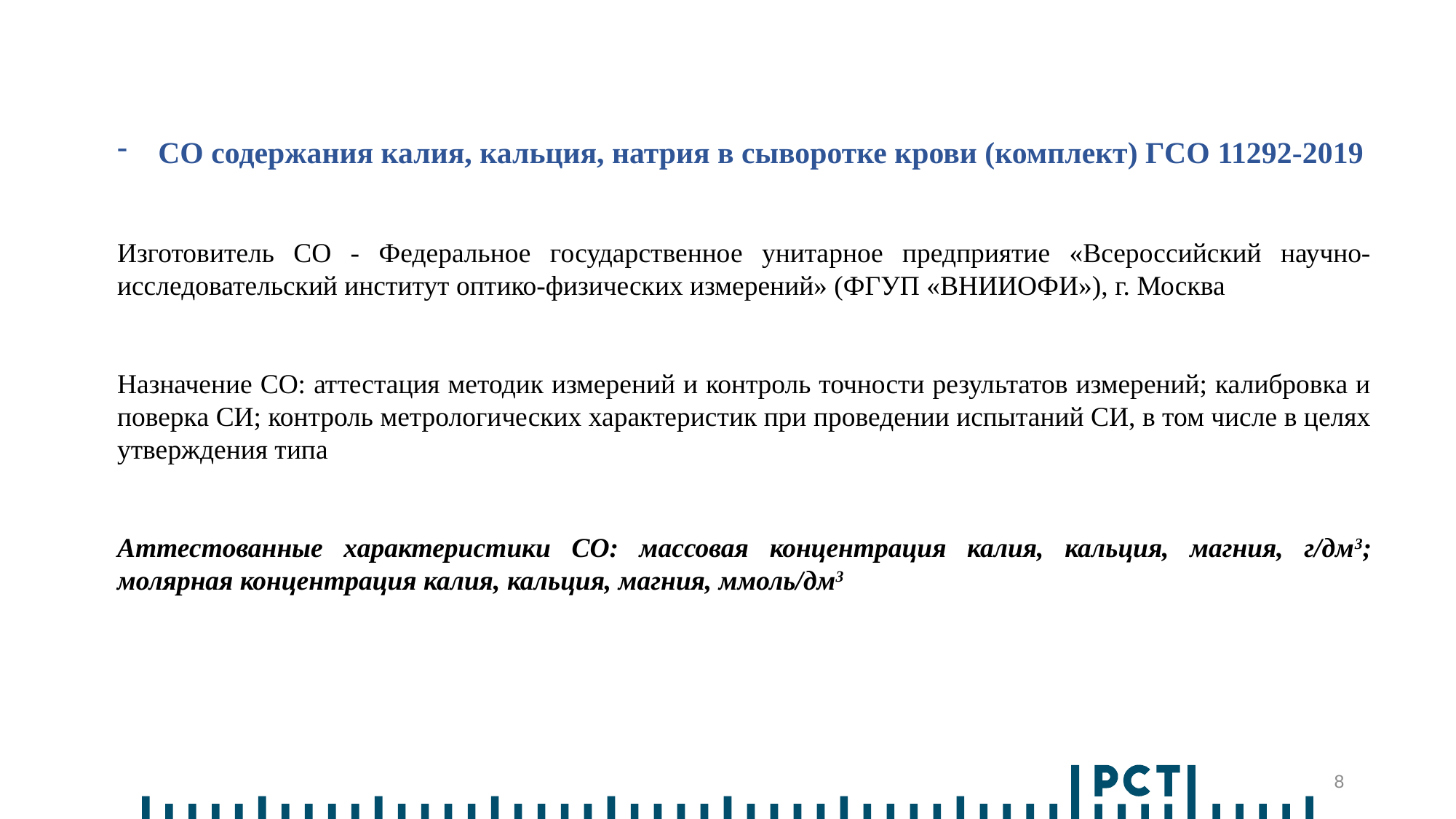

СО содержания калия, кальция, натрия в сыворотке крови (комплект) ГСО 11292-2019

Изготовитель СО - Федеральное государственное унитарное предприятие «Всероссийский научно-исследовательский институт оптико-физических измерений» (ФГУП «ВНИИОФИ»), г. Москва

Назначение СО: аттестация методик измерений и контроль точности результатов измерений; калибровка и поверка СИ; контроль метрологических характеристик при проведении испытаний СИ, в том числе в целях утверждения типа

Аттестованные характеристики СО: массовая концентрация калия, кальция, магния, г/дм3; молярная концентрация калия, кальция, магния, ммоль/дм3
8